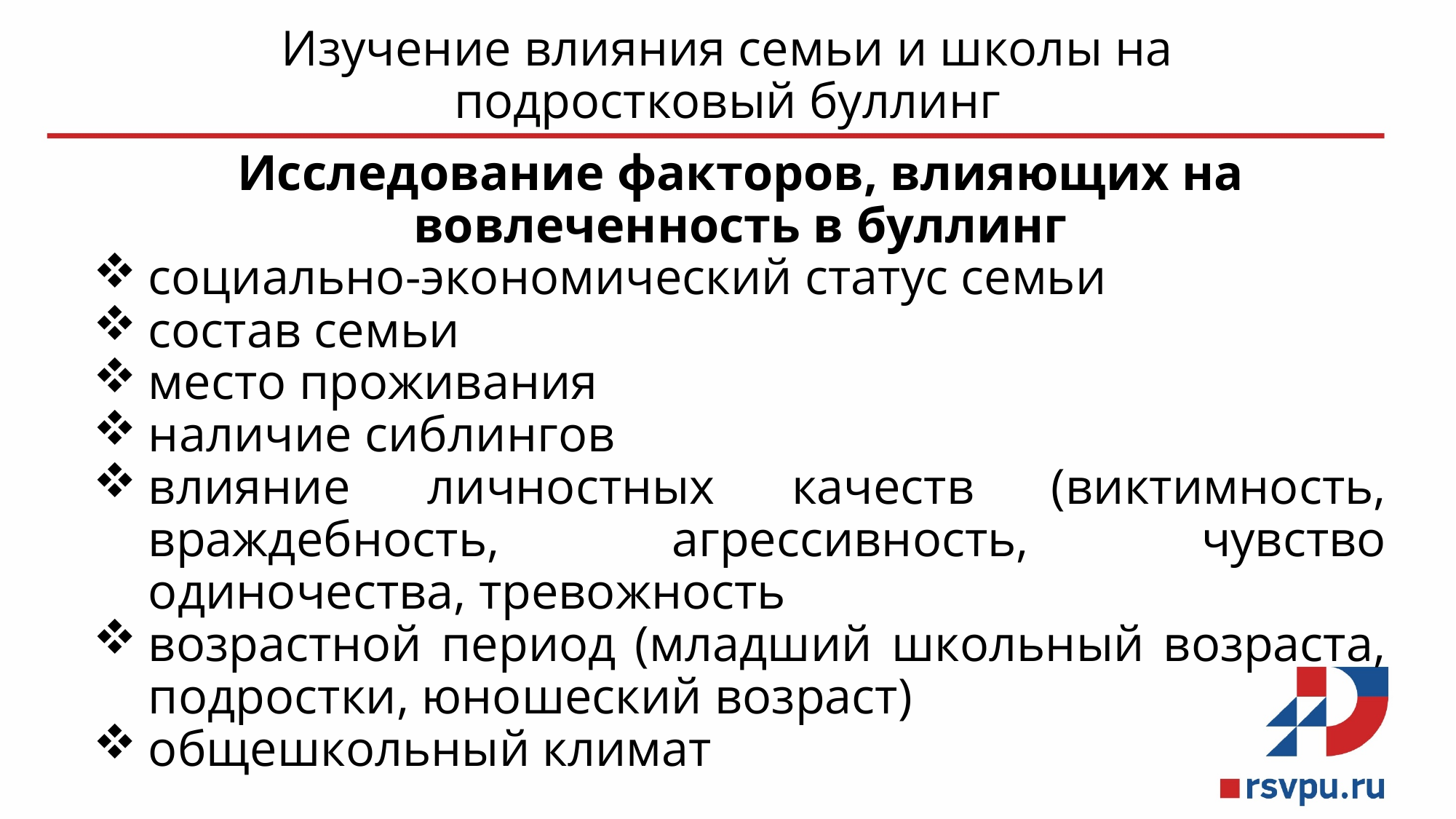

# Изучение влияния семьи и школы на подростковый буллинг
Исследование факторов, влияющих на вовлеченность в буллинг
социально-экономический статус семьи
состав семьи
место проживания
наличие сиблингов
влияние личностных качеств (виктимность, враждебность, агрессивность, чувство одиночества, тревожность
возрастной период (младший школьный возраста, подростки, юношеский возраст)
общешкольный климат